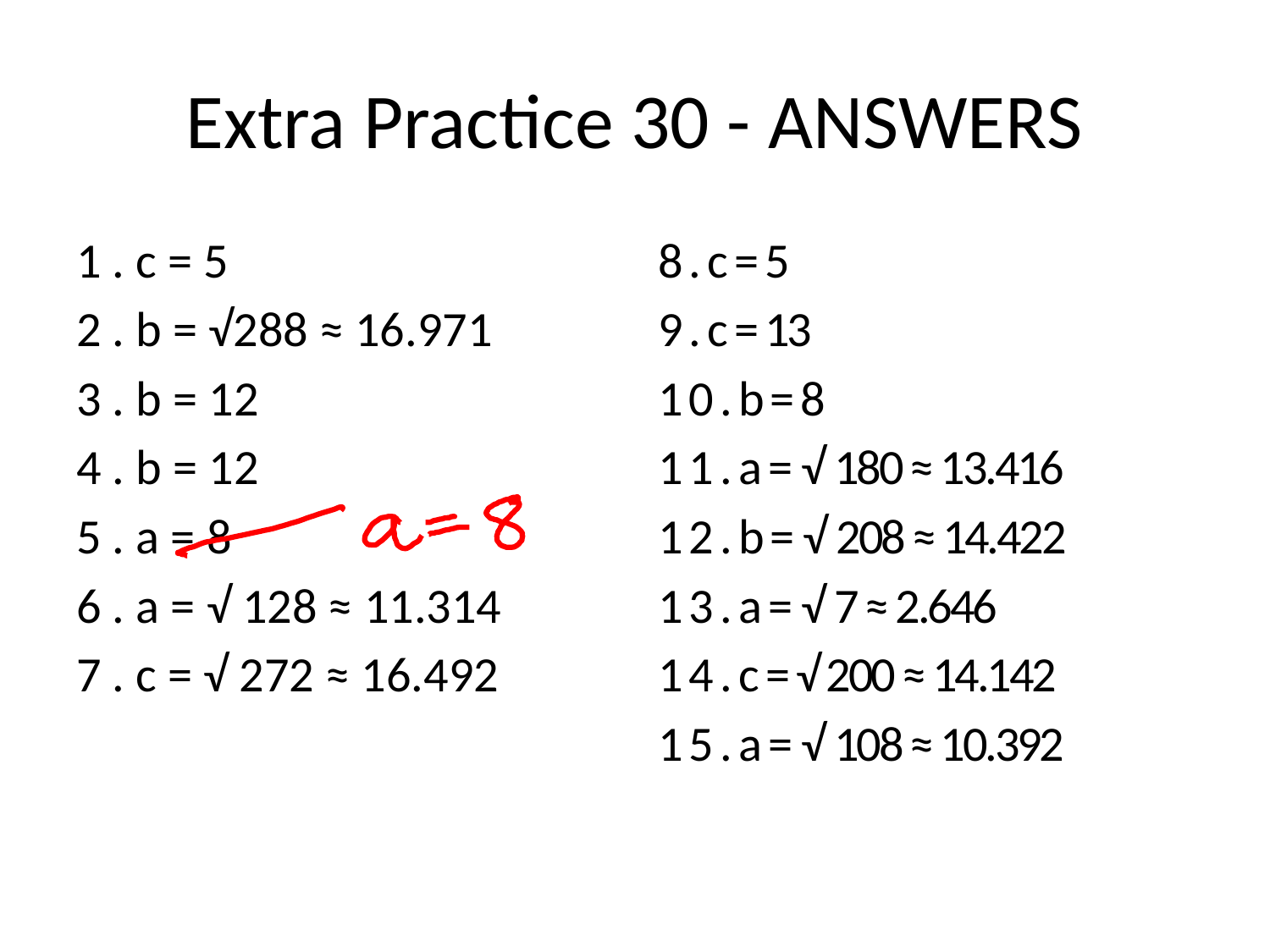

# Extra Practice 30 - ANSWERS
1 . c = 5
2 . b = √288 ≈ 16.971
3 . b = 12
4 . b = 12
5 . a = 8
6 . a = √ 128 ≈ 11.314
7 . c = √ 272 ≈ 16.492
8 . c = 5
9 . c = 13
1 0 . b = 8
1 1 . a = √ 180 ≈ 13.416
1 2 . b = √ 208 ≈ 14.422
1 3 . a = √ 7 ≈ 2.646
1 4 . c = √ 200 ≈ 14.142
1 5 . a = √ 108 ≈ 10.392